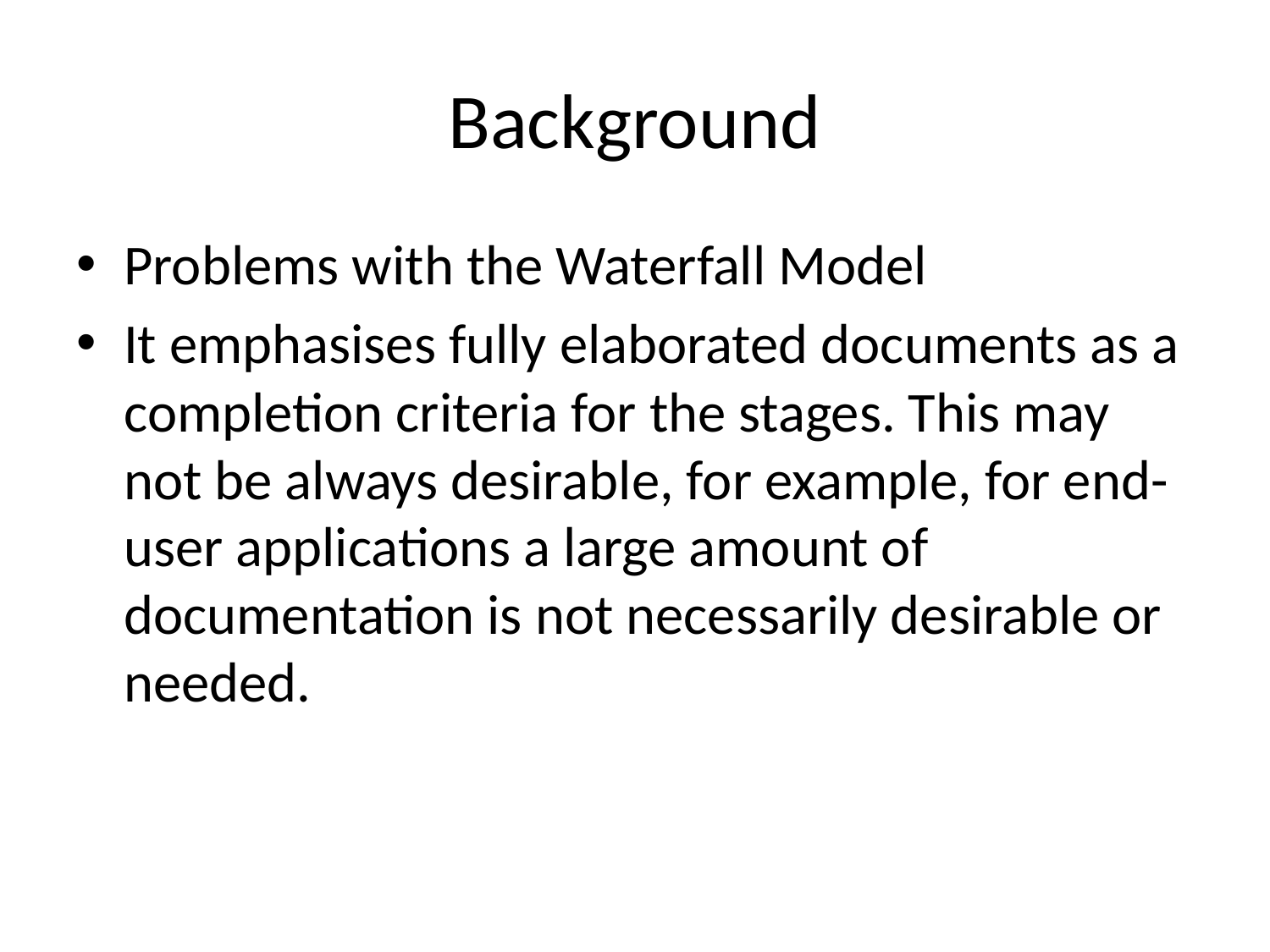

# Background
Problems with the Waterfall Model
It emphasises fully elaborated documents as a completion criteria for the stages. This may not be always desirable, for example, for end-user applications a large amount of documentation is not necessarily desirable or needed.